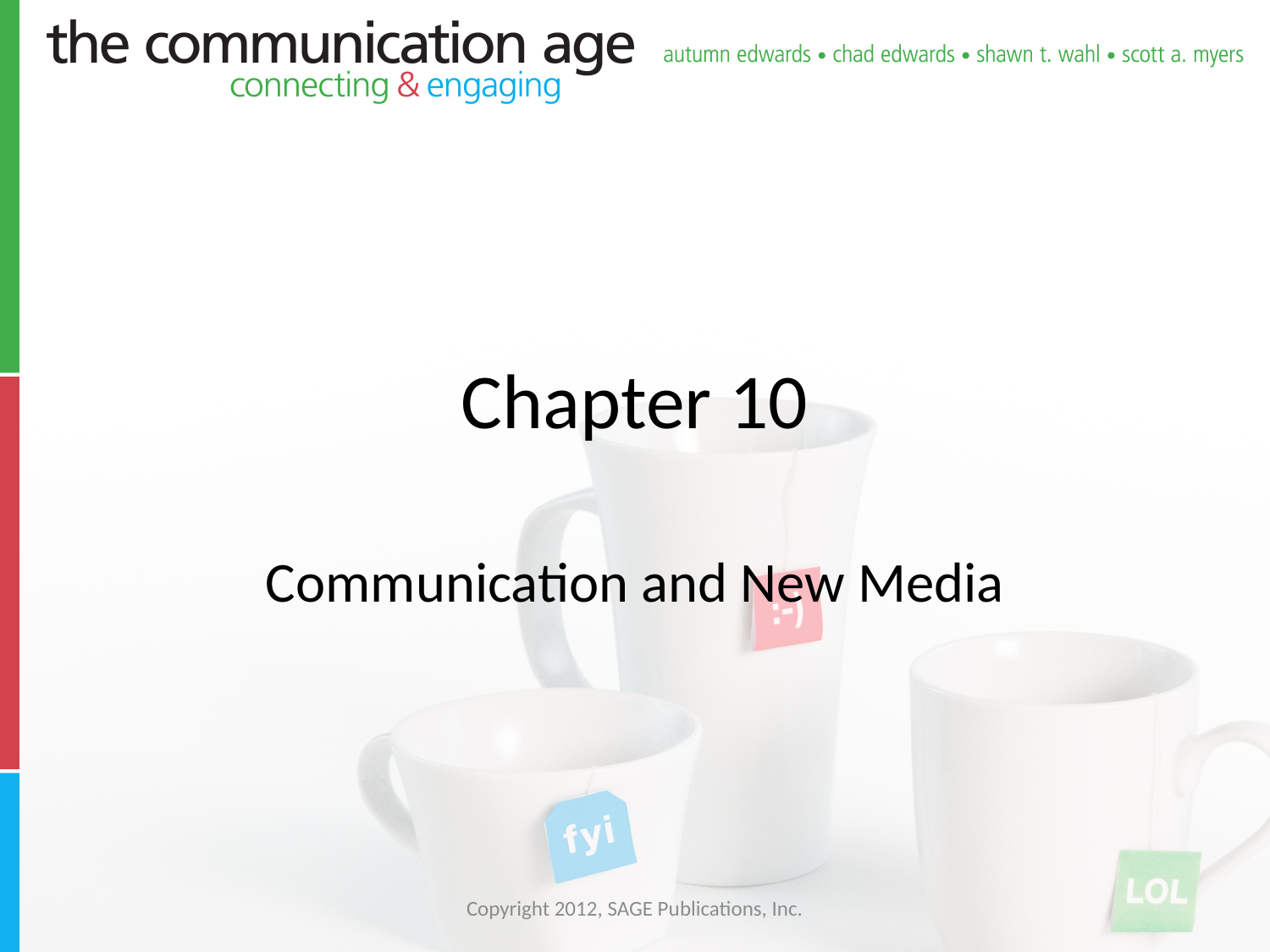

# Chapter 10
Communication and New Media
Copyright 2012, SAGE Publications, Inc.